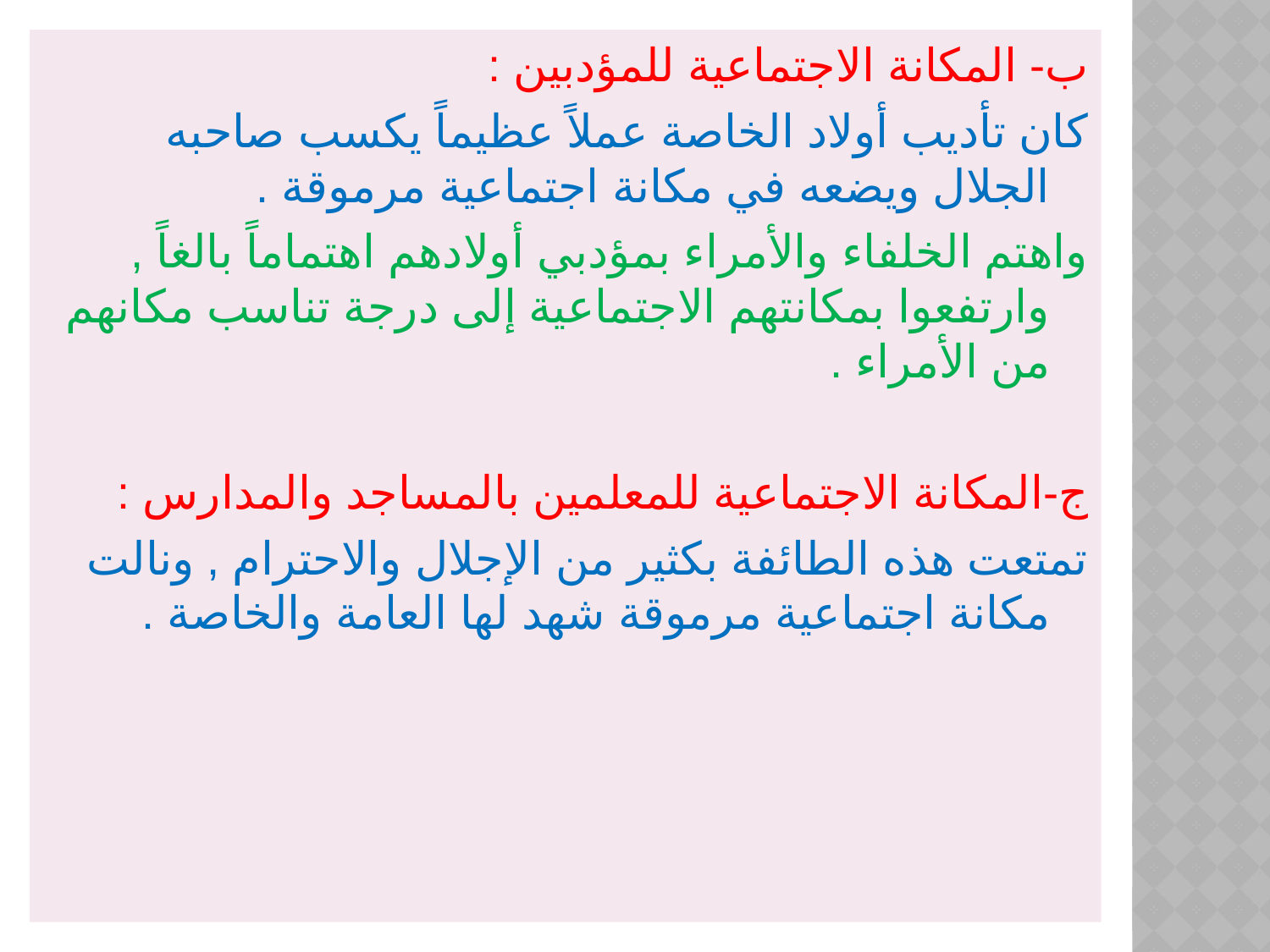

ب- المكانة الاجتماعية للمؤدبين :
كان تأديب أولاد الخاصة عملاً عظيماً يكسب صاحبه الجلال ويضعه في مكانة اجتماعية مرموقة .
واهتم الخلفاء والأمراء بمؤدبي أولادهم اهتماماً بالغاً , وارتفعوا بمكانتهم الاجتماعية إلى درجة تناسب مكانهم من الأمراء .

ج-المكانة الاجتماعية للمعلمين بالمساجد والمدارس :
تمتعت هذه الطائفة بكثير من الإجلال والاحترام , ونالت مكانة اجتماعية مرموقة شهد لها العامة والخاصة .